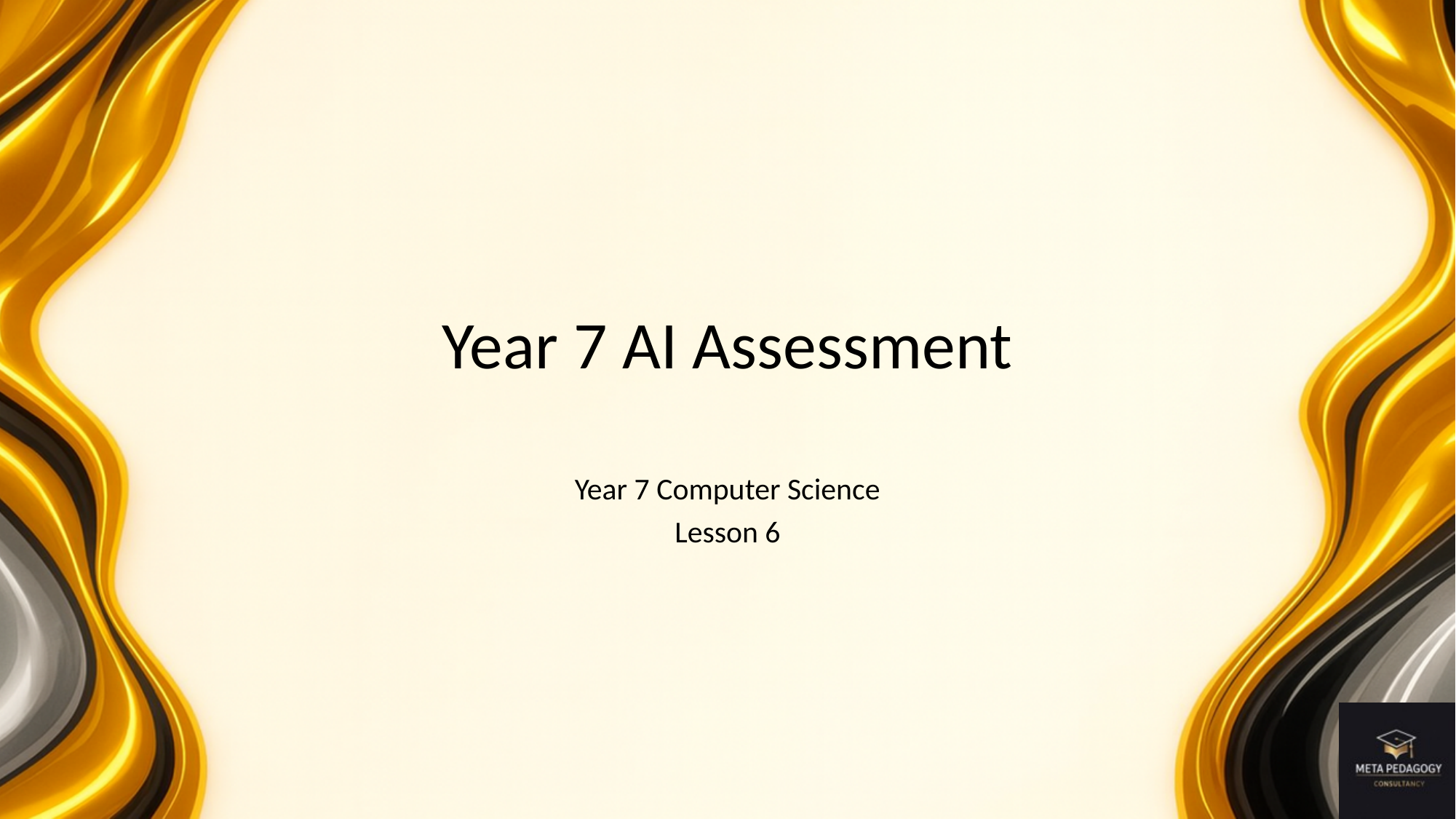

# Year 7 AI Assessment
Year 7 Computer Science
Lesson 6